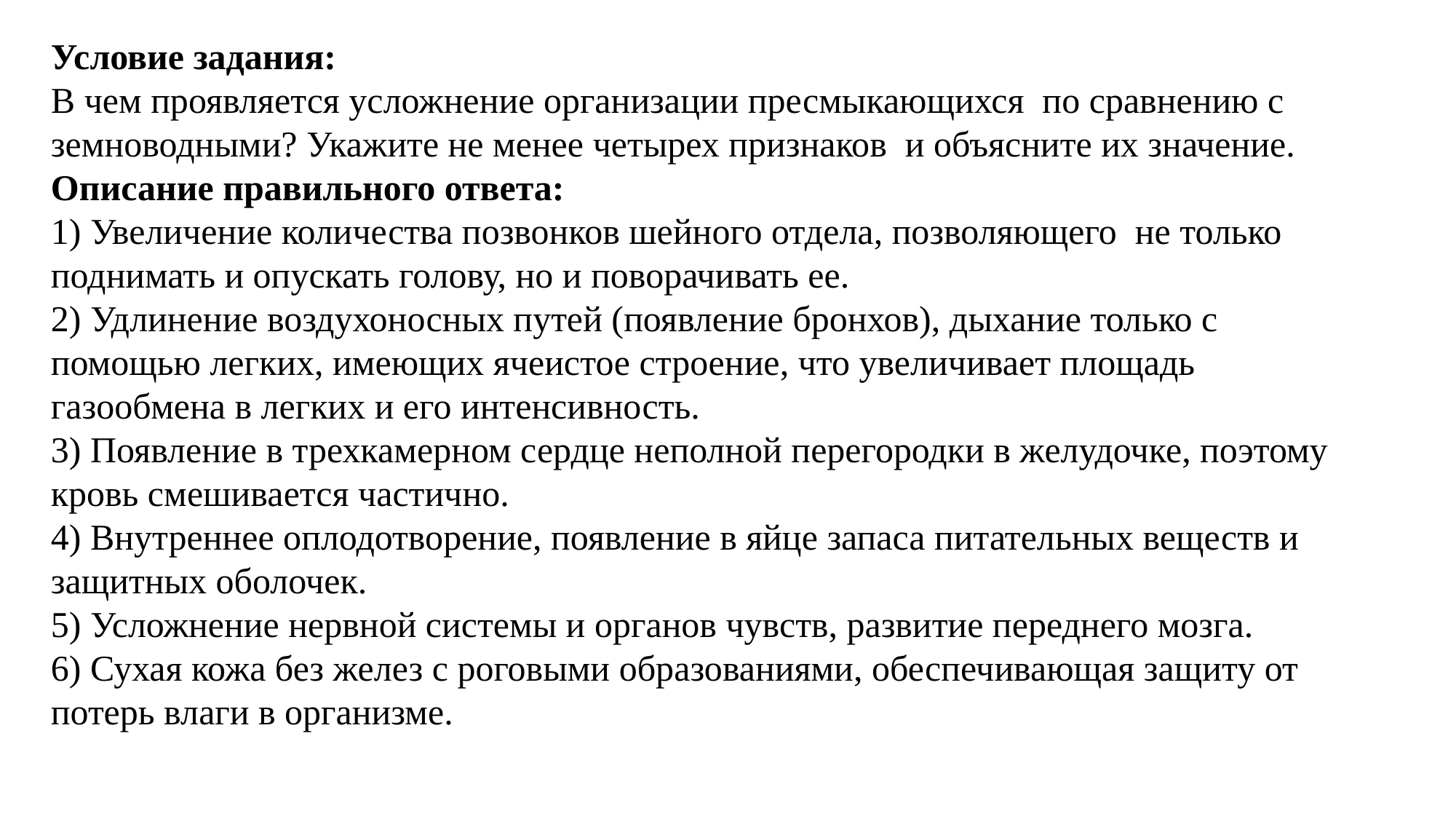

Условие задания:
В чем проявляется усложнение организации пресмыкающихся  по сравнению с земноводными? Укажите не менее четырех признаков  и объясните их значение.
Описание правильного ответа:
1) Увеличение количества позвонков шейного отдела, позволяющего  не только поднимать и опускать голову, но и поворачивать ее.
2) Удлинение воздухоносных путей (появление бронхов), дыхание только с помощью легких, имеющих ячеистое строение, что увеличивает площадь газообмена в легких и его интенсивность.
3) Появление в трехкамерном сердце неполной перегородки в желудочке, поэтому кровь смешивается частично.
4) Внутреннее оплодотворение, появление в яйце запаса питательных веществ и защитных оболочек.
5) Усложнение нервной системы и органов чувств, развитие переднего мозга.
6) Сухая кожа без желез с роговыми образованиями, обеспечивающая защиту от потерь влаги в организме.